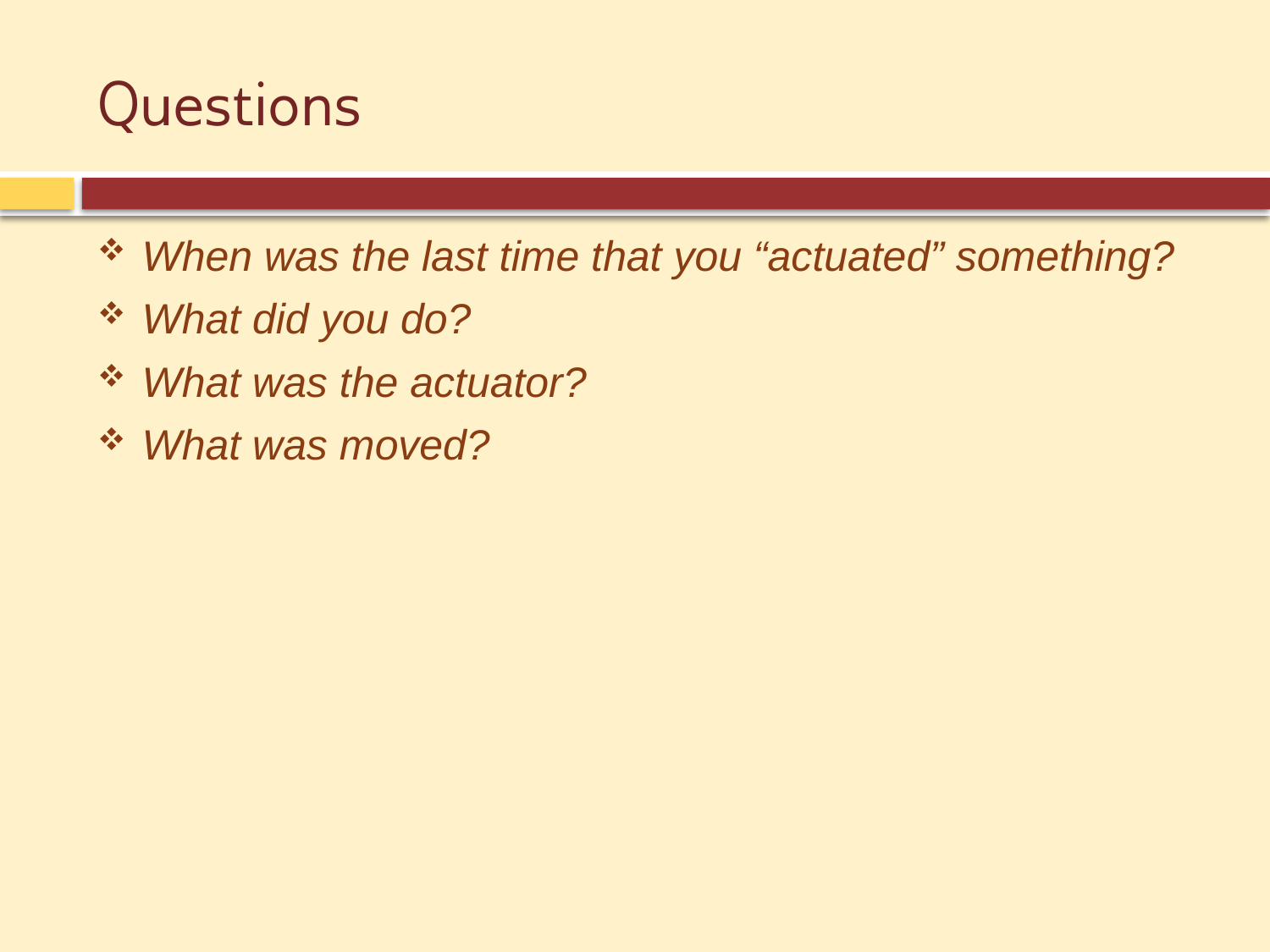

# Questions
When was the last time that you “actuated” something?
What did you do?
What was the actuator?
What was moved?